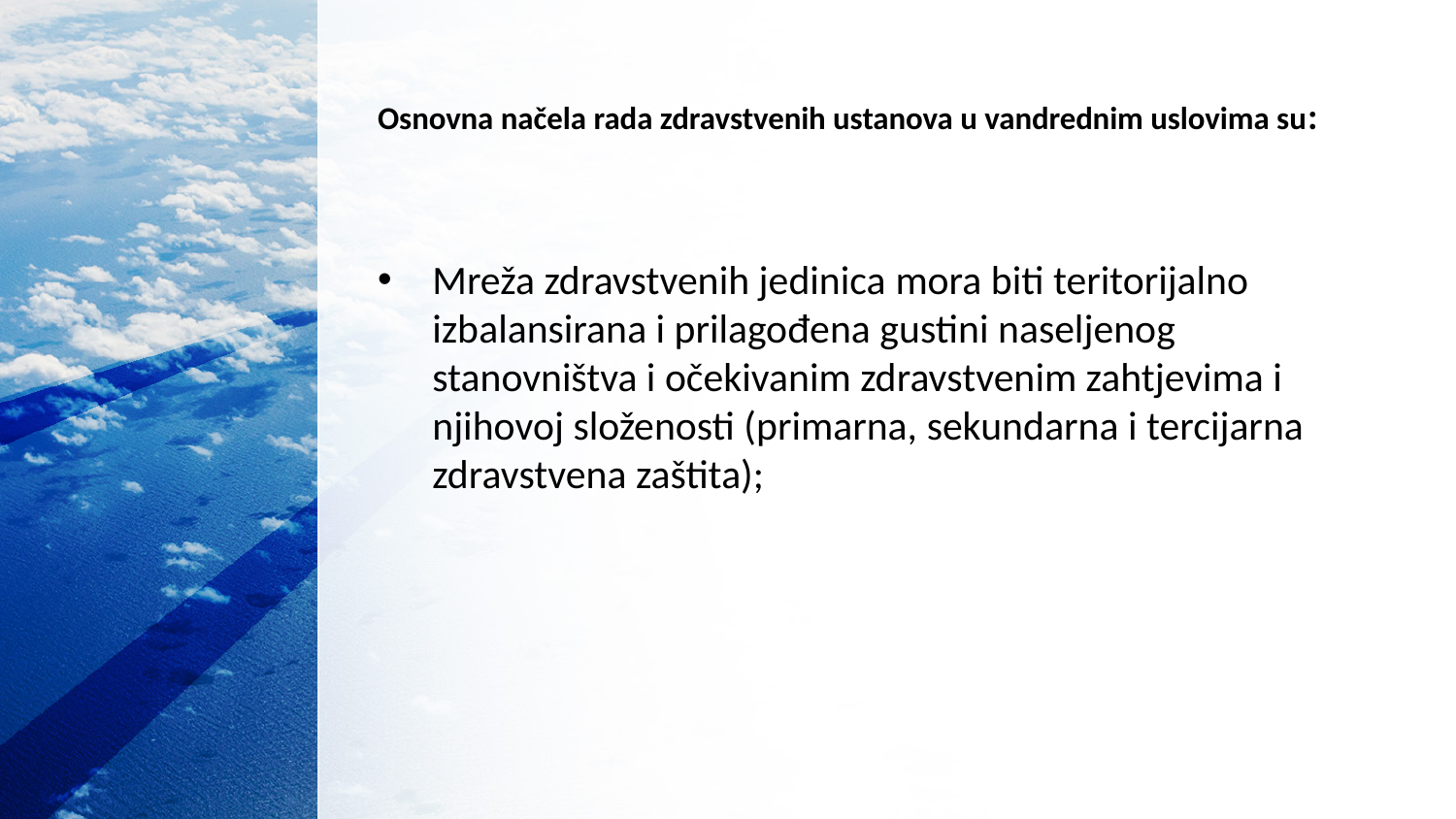

# Osnovna načela rada zdravstvenih ustanova u vandrednim uslovima su:

Mreža zdravstvenih jedinica mora biti teritorijalno izbalansirana i prilagođena gustini naseljenog stanovništva i očekivanim zdravstvenim zahtjevima i njihovoj složenosti (primarna, sekundarna i tercijarna zdravstvena zaštita);